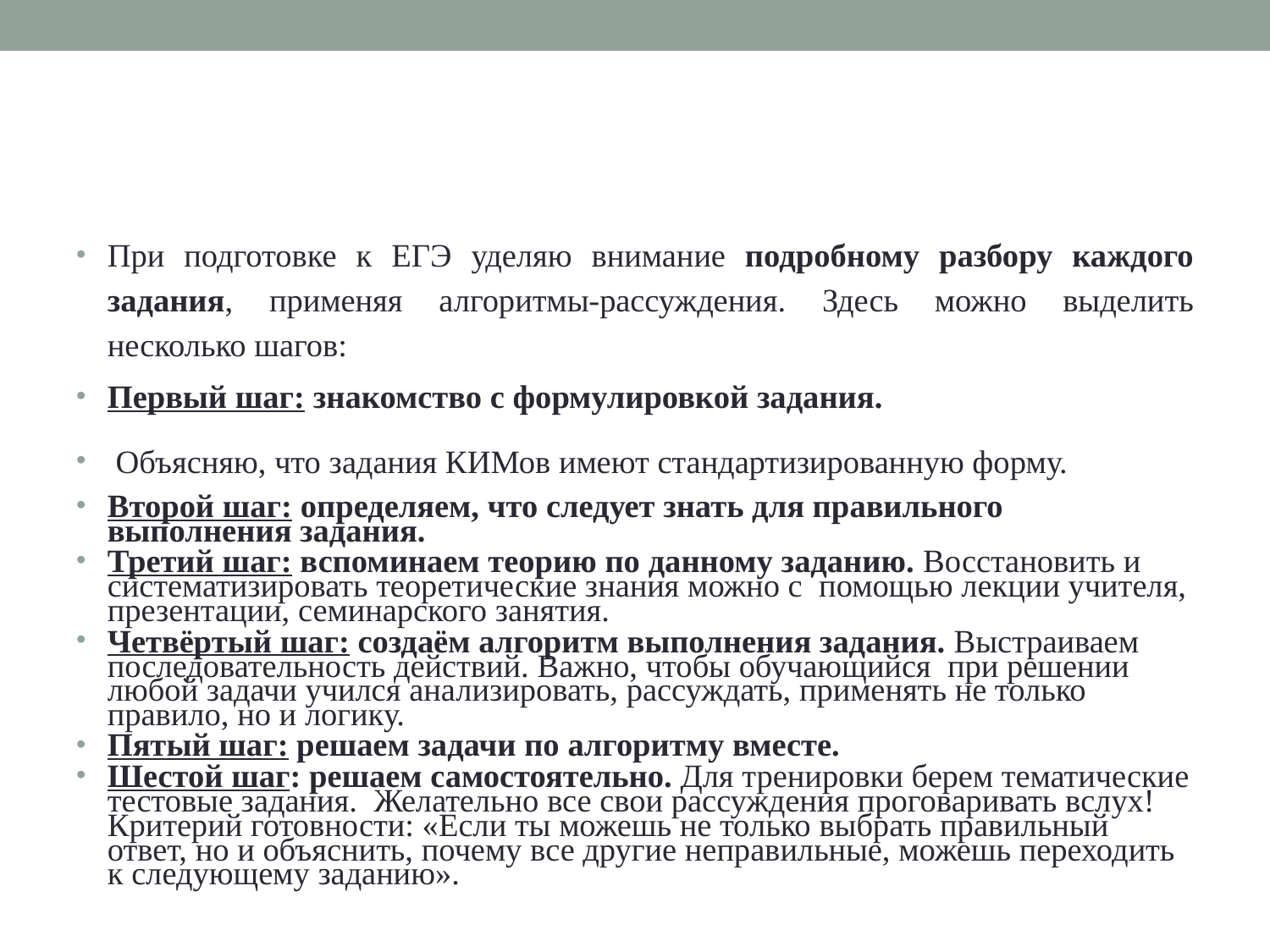

#
При подготовке к ЕГЭ уделяю внимание подробному разбору каждого задания, применяя алгоритмы-рассуждения. Здесь можно выделить несколько шагов:
Первый шаг: знакомство с формулировкой задания.
 Объясняю, что задания КИМов имеют стандартизированную форму.
Второй шаг: определяем, что следует знать для правильного выполнения задания.
Третий шаг: вспоминаем теорию по данному заданию. Восстановить и систематизировать теоретические знания можно с  помощью лекции учителя, презентации, семинарского занятия.
Четвёртый шаг: создаём алгоритм выполнения задания. Выстраиваем последовательность действий. Важно, чтобы обучающийся  при решении любой задачи учился анализировать, рассуждать, применять не только правило, но и логику.
Пятый шаг: решаем задачи по алгоритму вместе.
Шестой шаг: решаем самостоятельно. Для тренировки берем тематические тестовые задания.  Желательно все свои рассуждения проговаривать вслух! Критерий готовности: «Если ты можешь не только выбрать правильный ответ, но и объяснить, почему все другие неправильные, можешь переходить к следующему заданию».